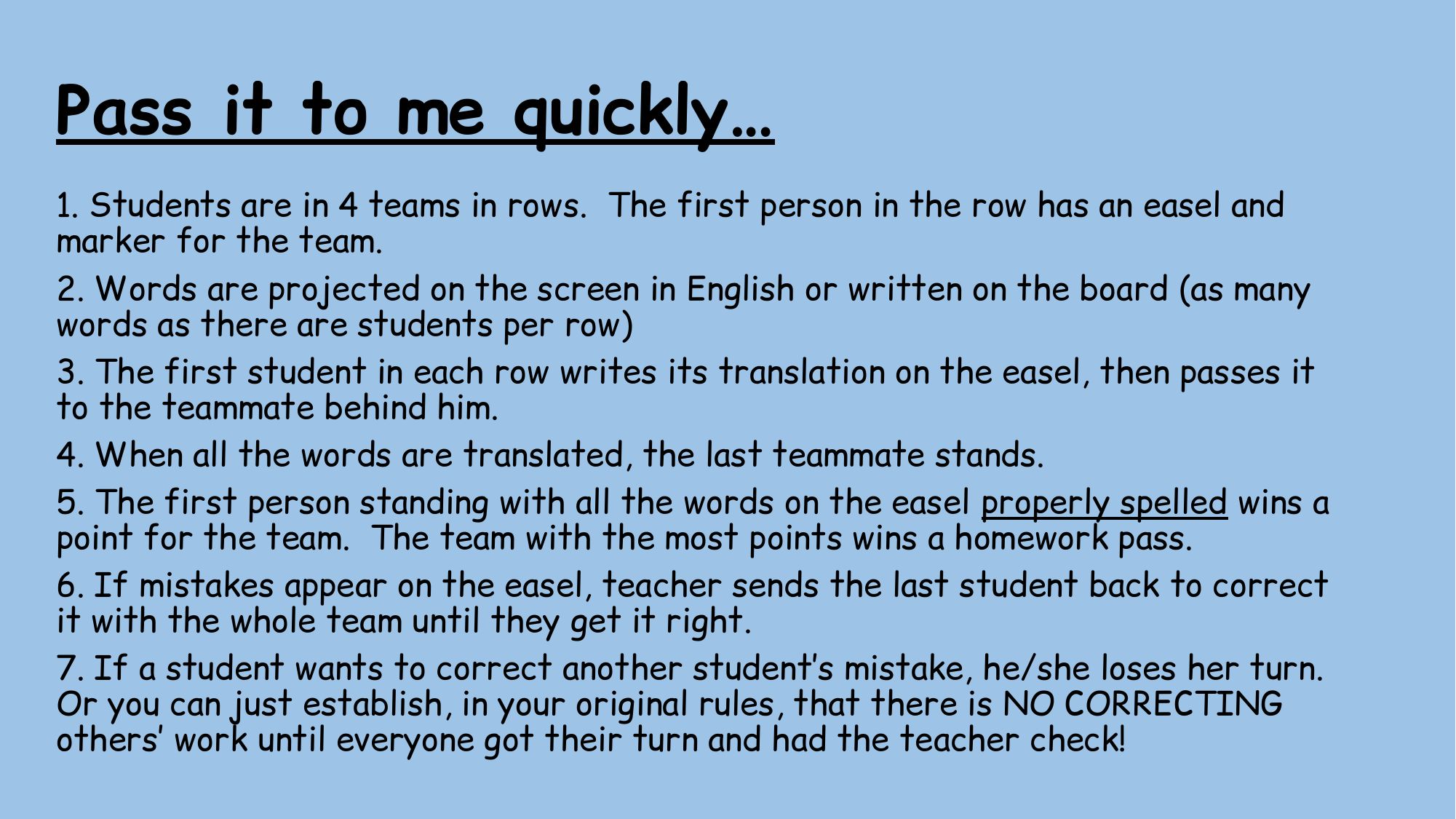

# Pass it to me quickly…
1. Students are in 4 teams in rows.  The first person in the row has an easel and marker for the team.
2. Words are projected on the screen in English or written on the board (as many words as there are students per row)
3. The first student in each row writes its translation on the easel, then passes it to the teammate behind him.
4. When all the words are translated, the last teammate stands.
5. The first person standing with all the words on the easel properly spelled wins a point for the team.  The team with the most points wins a homework pass.
6. If mistakes appear on the easel, teacher sends the last student back to correct it with the whole team until they get it right.
7. If a student wants to correct another student’s mistake, he/she loses her turn.  Or you can just establish, in your original rules, that there is NO CORRECTING others’ work until everyone got their turn and had the teacher check!